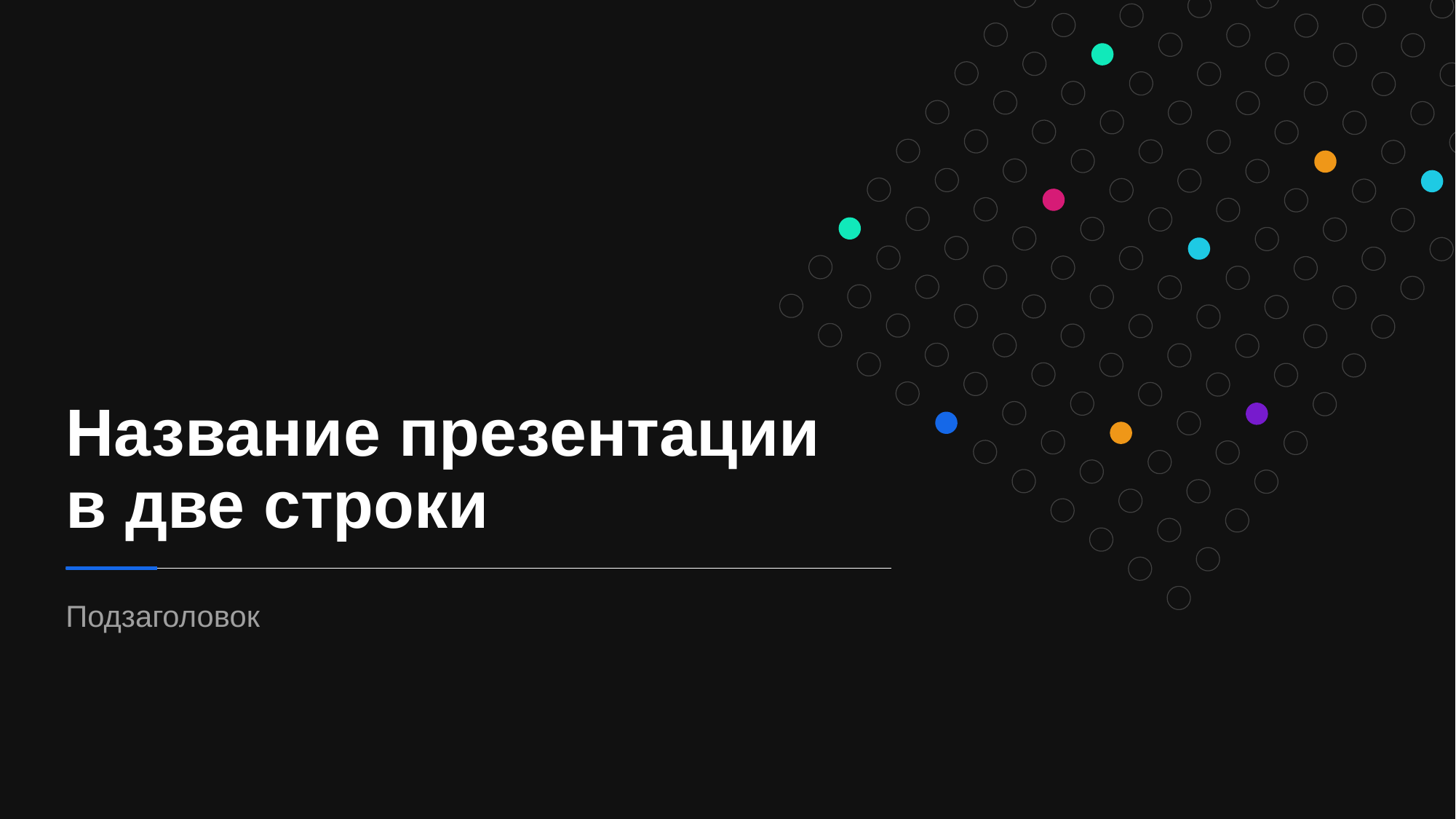

# Название презентации в две строки
Подзаголовок